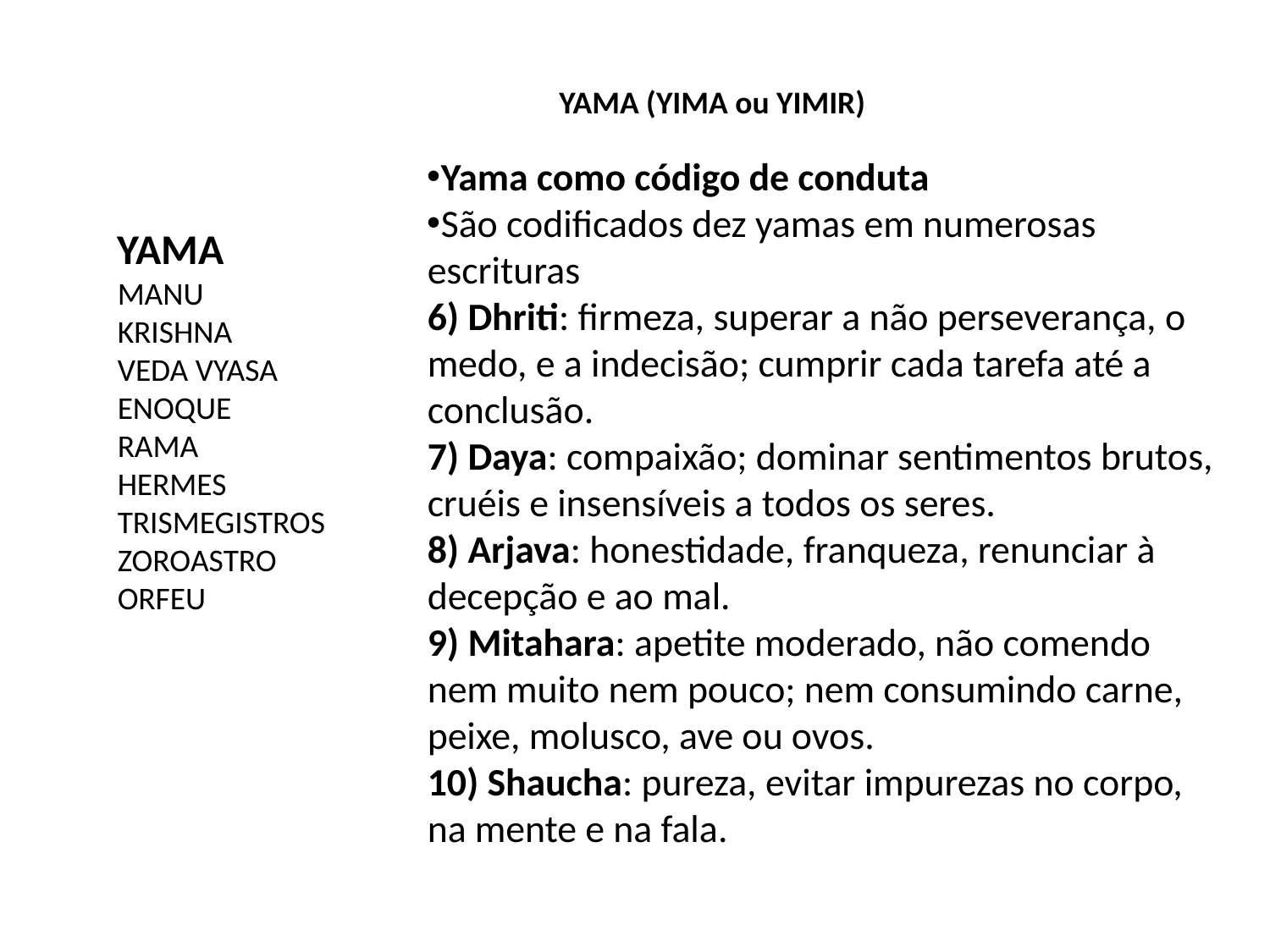

YAMA (YIMA ou YIMIR)
Yama como código de conduta
São codificados dez yamas em numerosas escrituras
6) Dhriti: firmeza, superar a não perseverança, o medo, e a indecisão; cumprir cada tarefa até a conclusão.
7) Daya: compaixão; dominar sentimentos brutos, cruéis e insensíveis a todos os seres.
8) Arjava: honestidade, franqueza, renunciar à decepção e ao mal.
9) Mitahara: apetite moderado, não comendo nem muito nem pouco; nem consumindo carne, peixe, molusco, ave ou ovos.
10) Shaucha: pureza, evitar impurezas no corpo, na mente e na fala.
YAMA
MANU
KRISHNA
VEDA VYASA
ENOQUE
RAMA
HERMES TRISMEGISTROS
ZOROASTRO
ORFEU